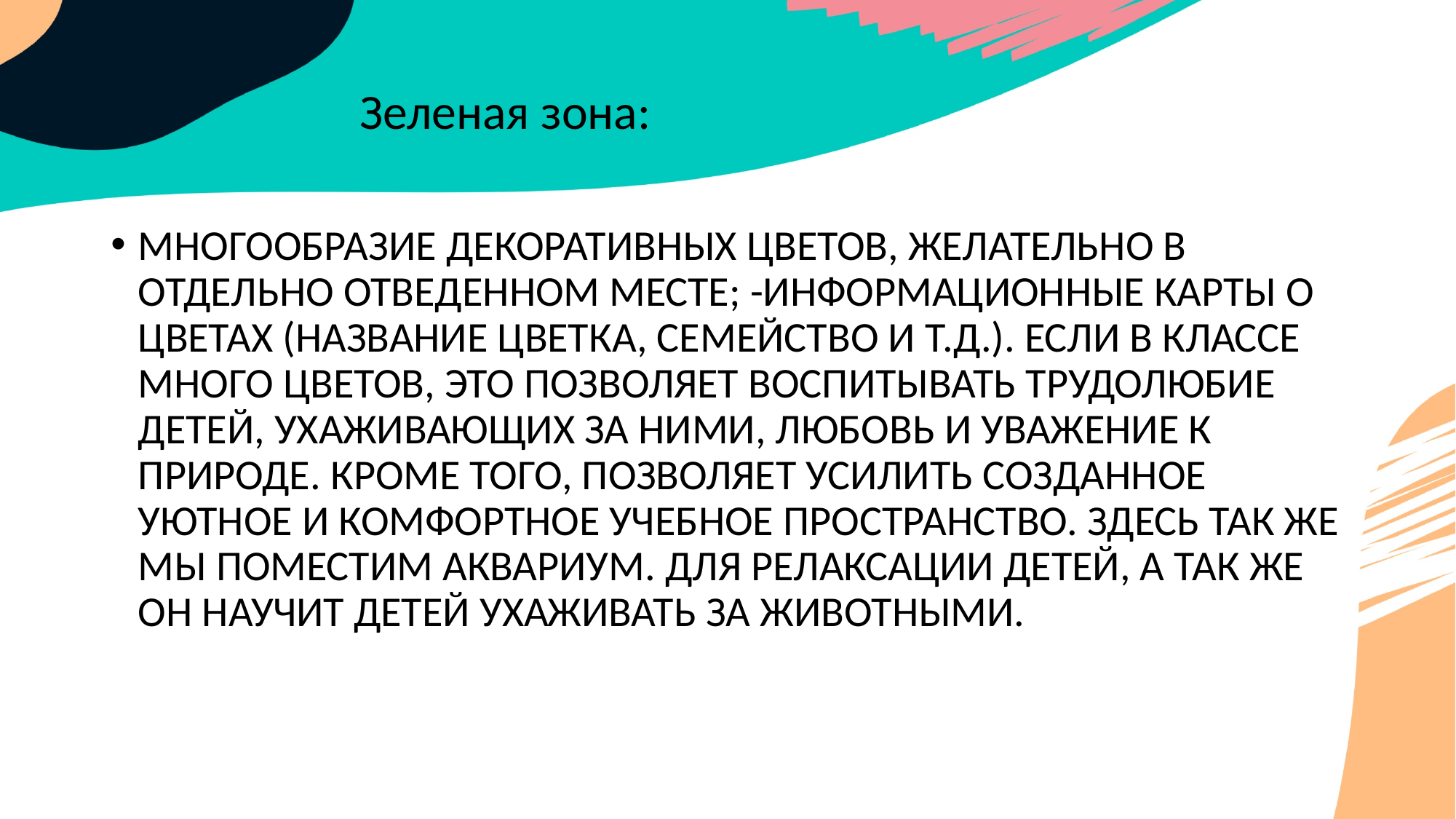

# Зеленая зона:
МНОГООБРАЗИЕ ДЕКОРАТИВНЫХ ЦВЕТОВ, ЖЕЛАТЕЛЬНО В ОТДЕЛЬНО ОТВЕДЕННОМ МЕСТЕ; -ИНФОРМАЦИОННЫЕ КАРТЫ О ЦВЕТАХ (НАЗВАНИЕ ЦВЕТКА, СЕМЕЙСТВО И Т.Д.). ЕСЛИ В КЛАССЕ МНОГО ЦВЕТОВ, ЭТО ПОЗВОЛЯЕТ ВОСПИТЫВАТЬ ТРУДОЛЮБИЕ ДЕТЕЙ, УХАЖИВАЮЩИХ ЗА НИМИ, ЛЮБОВЬ И УВАЖЕНИЕ К ПРИРОДЕ. КРОМЕ ТОГО, ПОЗВОЛЯЕТ УСИЛИТЬ СОЗДАННОЕ УЮТНОЕ И КОМФОРТНОЕ УЧЕБНОЕ ПРОСТРАНСТВО. ЗДЕСЬ ТАК ЖЕ МЫ ПОМЕСТИМ АКВАРИУМ. ДЛЯ РЕЛАКСАЦИИ ДЕТЕЙ, А ТАК ЖЕ ОН НАУЧИТ ДЕТЕЙ УХАЖИВАТЬ ЗА ЖИВОТНЫМИ.